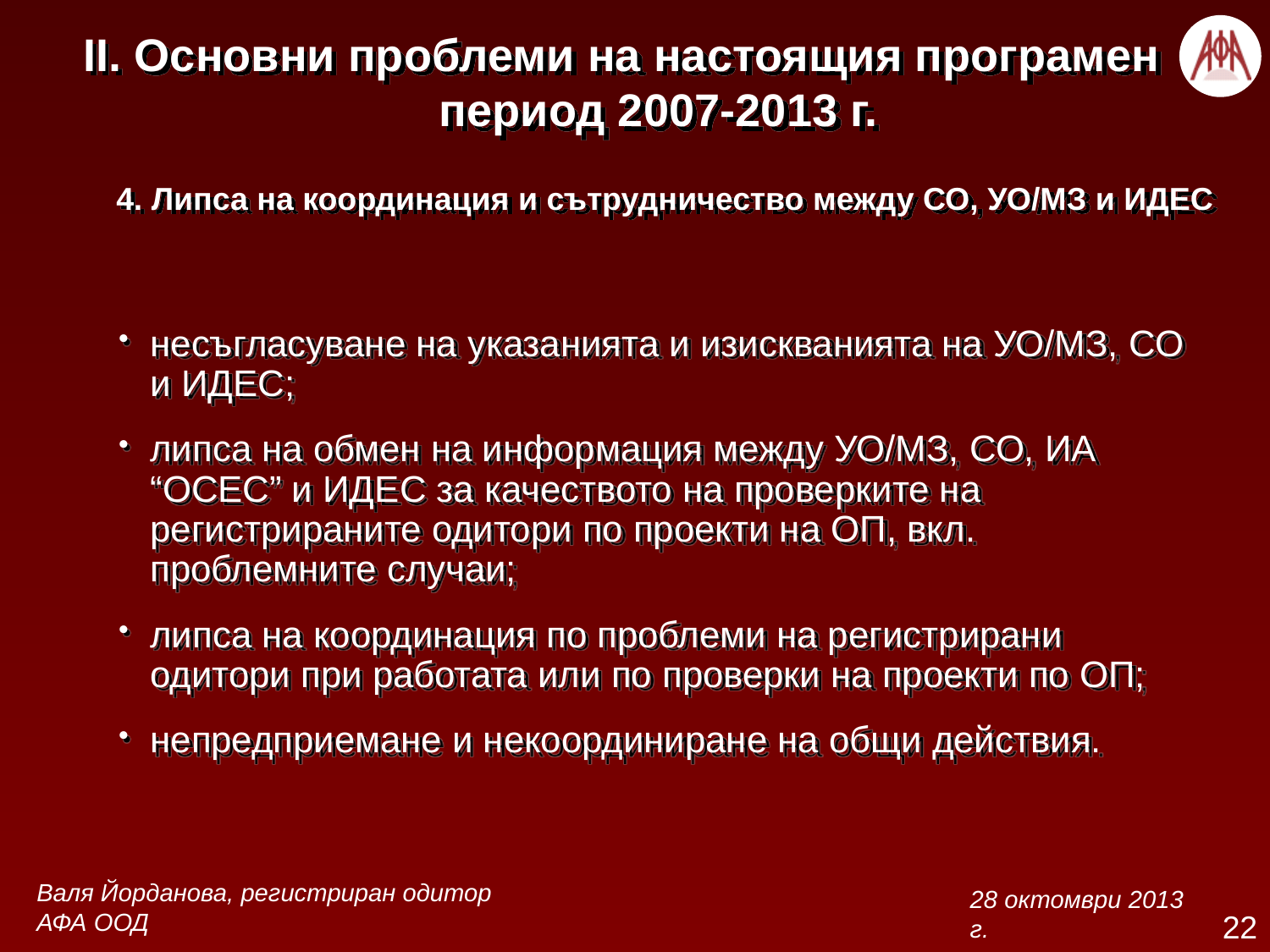

# II. Основни проблеми на настоящия програмен период 2007-2013 г. 4. Липса на координация и сътрудничество между СО, УО/МЗ и ИДЕС
несъгласуване на указанията и изискванията на УО/МЗ, СО и ИДЕС;
липса на обмен на информация между УО/МЗ, СО, ИА “ОСЕС” и ИДЕС за качеството на проверките на регистрираните одитори по проекти на ОП, вкл. проблемните случаи;
липса на координация по проблеми на регистрирани одитори при работата или по проверки на проекти по ОП;
непредприемане и некоординиране на общи действия.